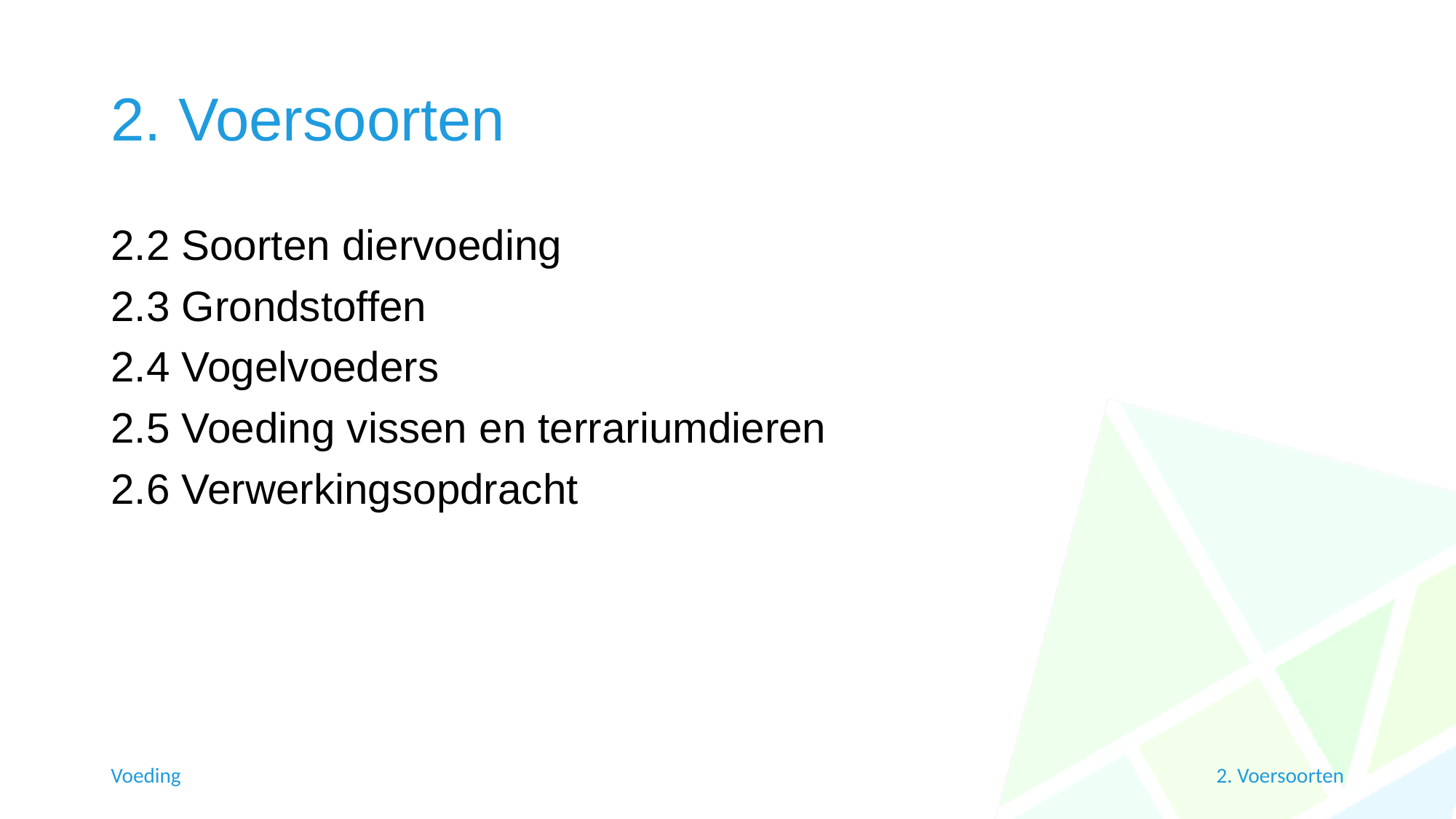

# 2. Voersoorten
2.2 Soorten diervoeding
2.3 Grondstoffen
2.4 Vogelvoeders
2.5 Voeding vissen en terrariumdieren
2.6 Verwerkingsopdracht
Voeding
2. Voersoorten